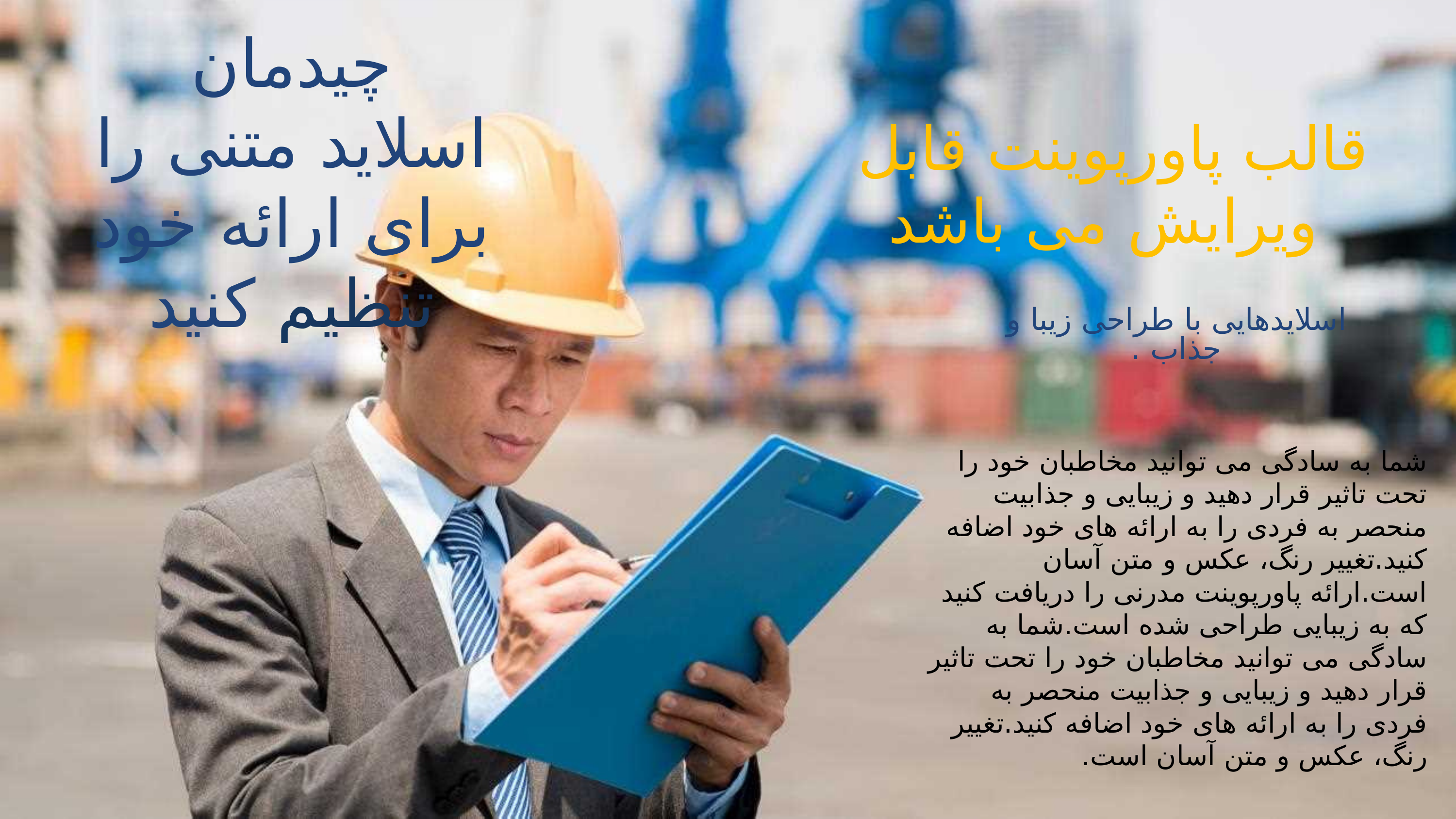

چیدمان
اسلاید متنی را برای ارائه خود تنظیم کنید
قالب پاورپوینت قابل
 ویرایش می باشد
اسلایدهایی با طراحی زیبا و جذاب .
شما به سادگی می توانید مخاطبان خود را تحت تاثیر قرار دهید و زیبایی و جذابیت منحصر به فردی را به ارائه های خود اضافه کنید.تغییر رنگ، عکس و متن آسان است.ارائه پاورپوینت مدرنی را دریافت کنید که به زیبایی طراحی شده است.شما به سادگی می توانید مخاطبان خود را تحت تاثیر قرار دهید و زیبایی و جذابیت منحصر به فردی را به ارائه های خود اضافه کنید.تغییر رنگ، عکس و متن آسان است.